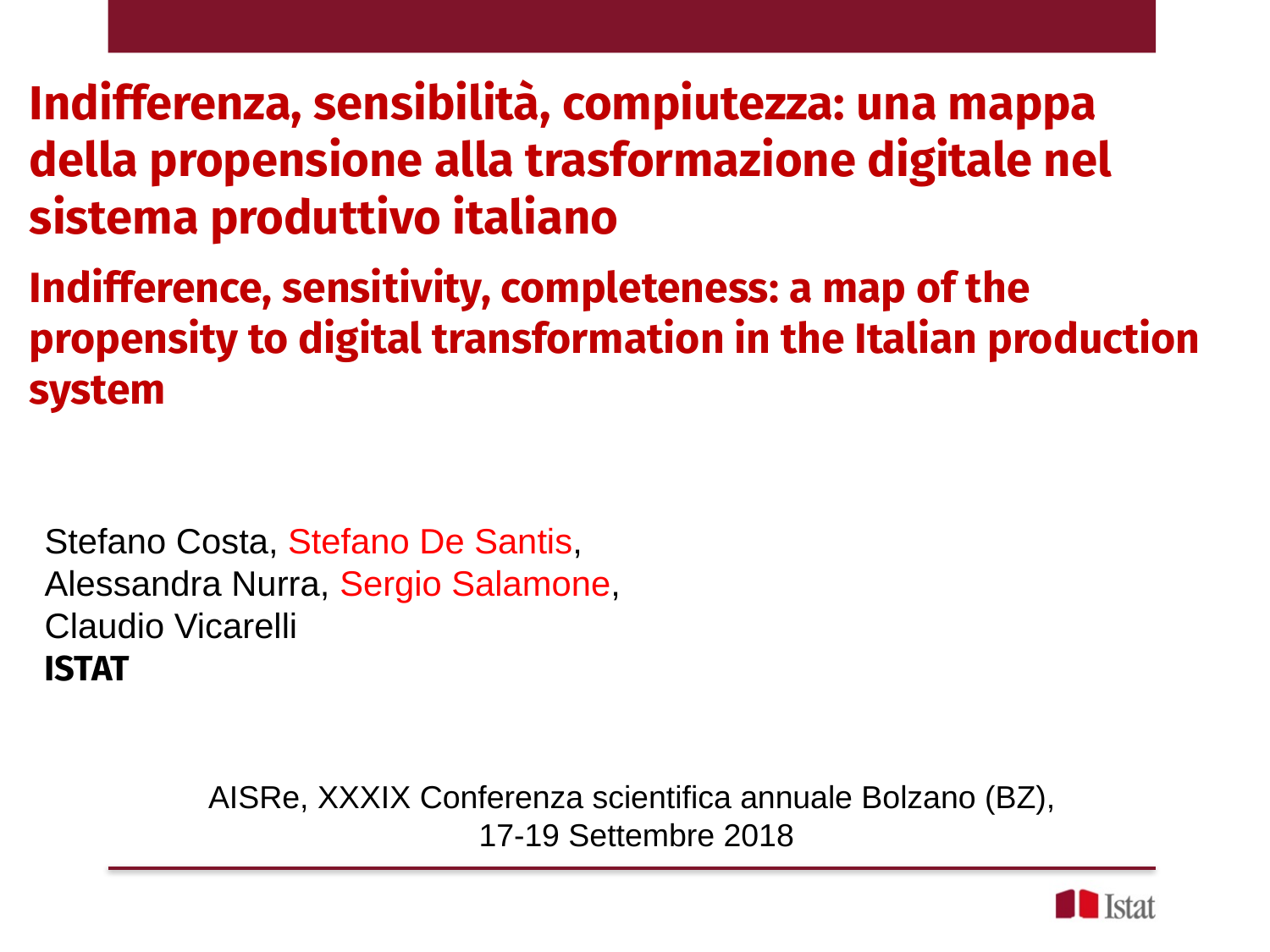

Indifferenza, sensibilità, compiutezza: una mappa della propensione alla trasformazione digitale nel sistema produttivo italiano

Indifference, sensitivity, completeness: a map of the propensity to digital transformation in the Italian production system
Stefano Costa, Stefano De Santis,
Alessandra Nurra, Sergio Salamone,
Claudio Vicarelli
ISTAT

AISRe, XXXIX Conferenza scientifica annuale Bolzano (BZ),
17-19 Settembre 2018